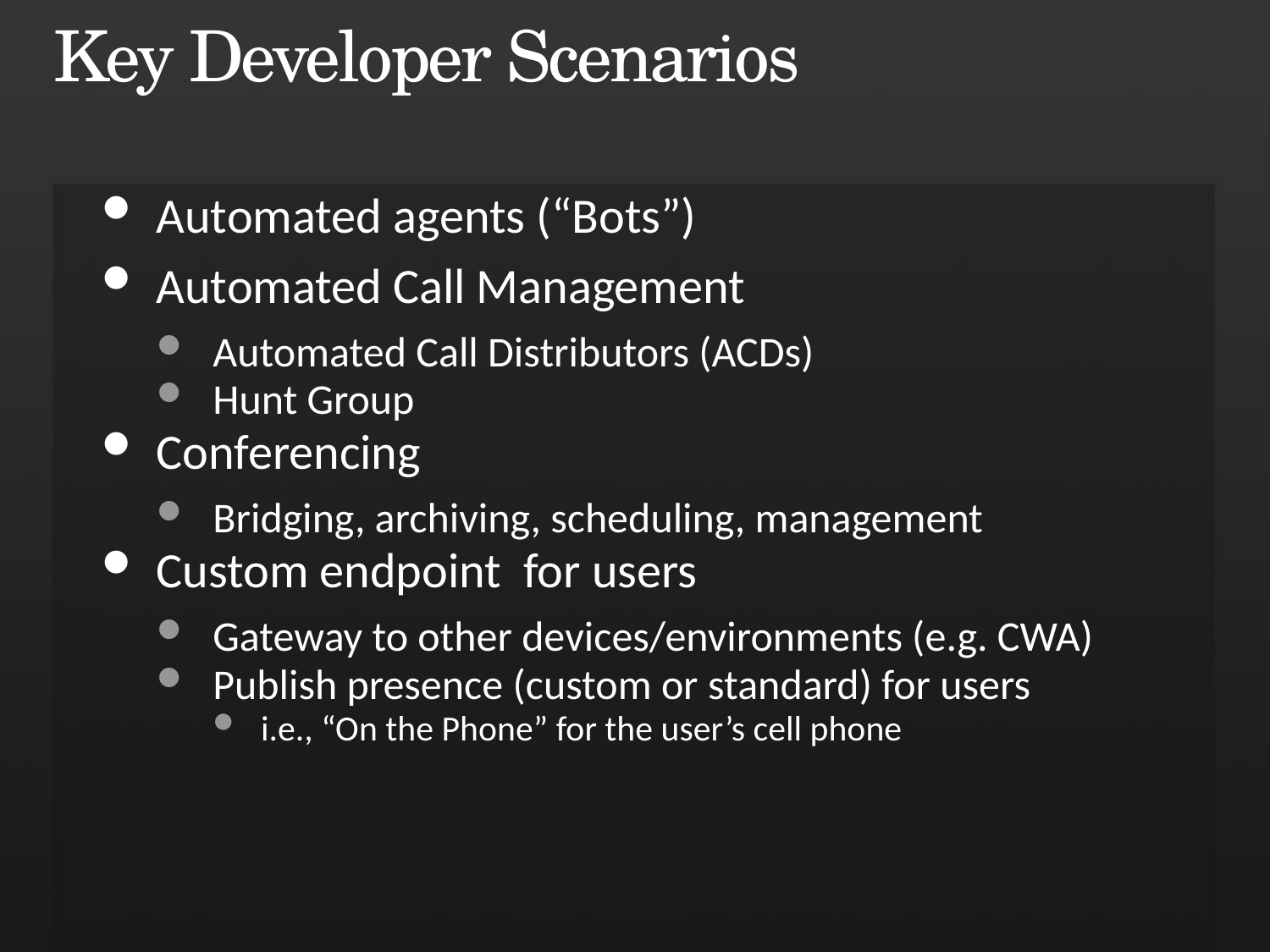

# Key Developer Scenarios
Automated agents (“Bots”)
Automated Call Management
Automated Call Distributors (ACDs)
Hunt Group
Conferencing
Bridging, archiving, scheduling, management
Custom endpoint  for users
Gateway to other devices/environments (e.g. CWA)
Publish presence (custom or standard) for users
i.e., “On the Phone” for the user’s cell phone